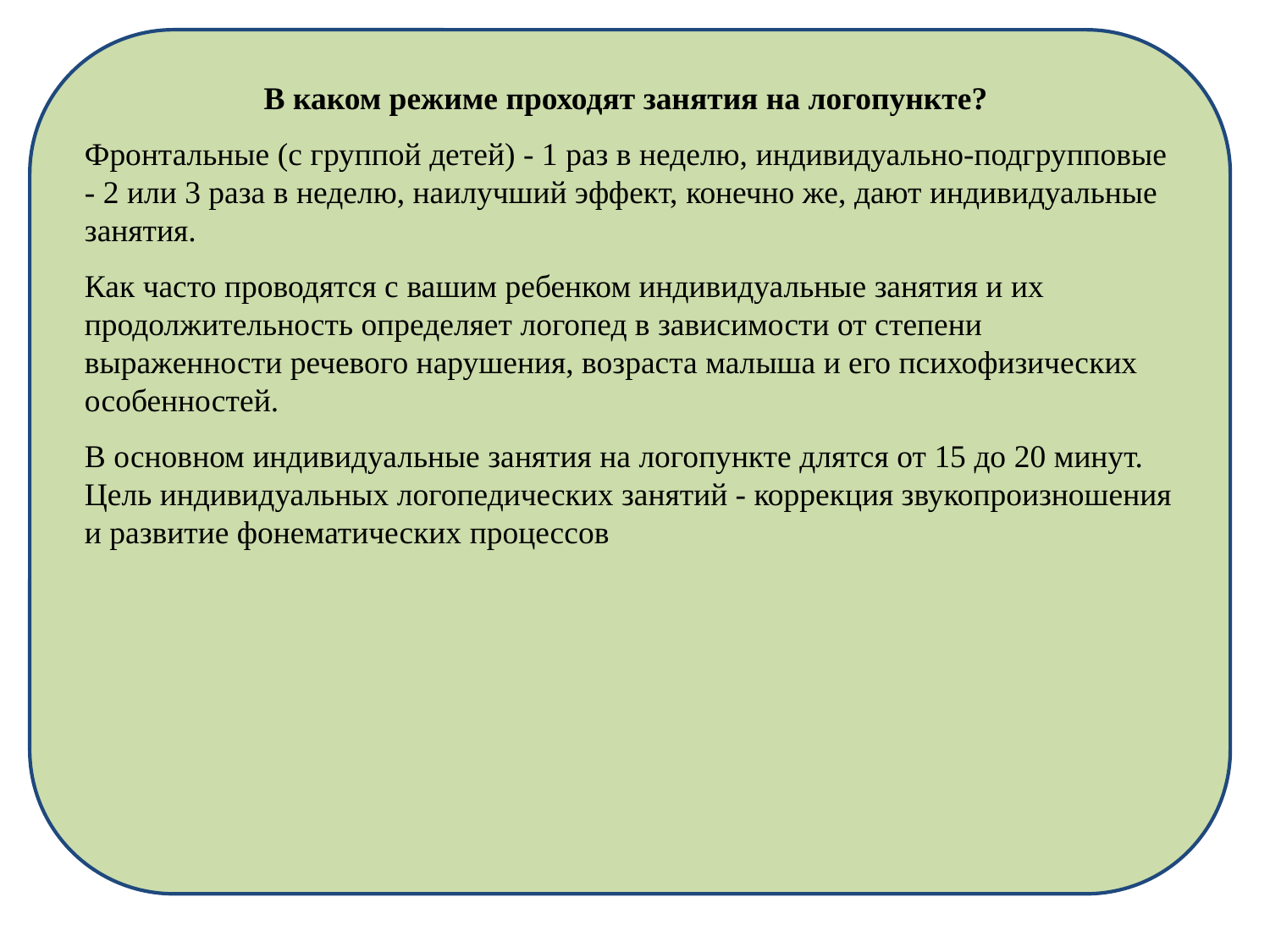

В каком режиме проходят занятия на логопункте?
Фронтальные (с группой детей) - 1 раз в неделю, индивидуально-подгрупповые - 2 или 3 раза в неделю, наилучший эффект, конечно же, дают индивидуальные занятия.
Как часто проводятся с вашим ребенком индивидуальные занятия и их продолжительность определяет логопед в зависимости от степени выраженности речевого нарушения, возраста малыша и его психофизических особенностей.
В основном индивидуальные занятия на логопункте длятся от 15 до 20 минут. Цель индивидуальных логопедических занятий - коррекция звукопроизношения и развитие фонематических процессов